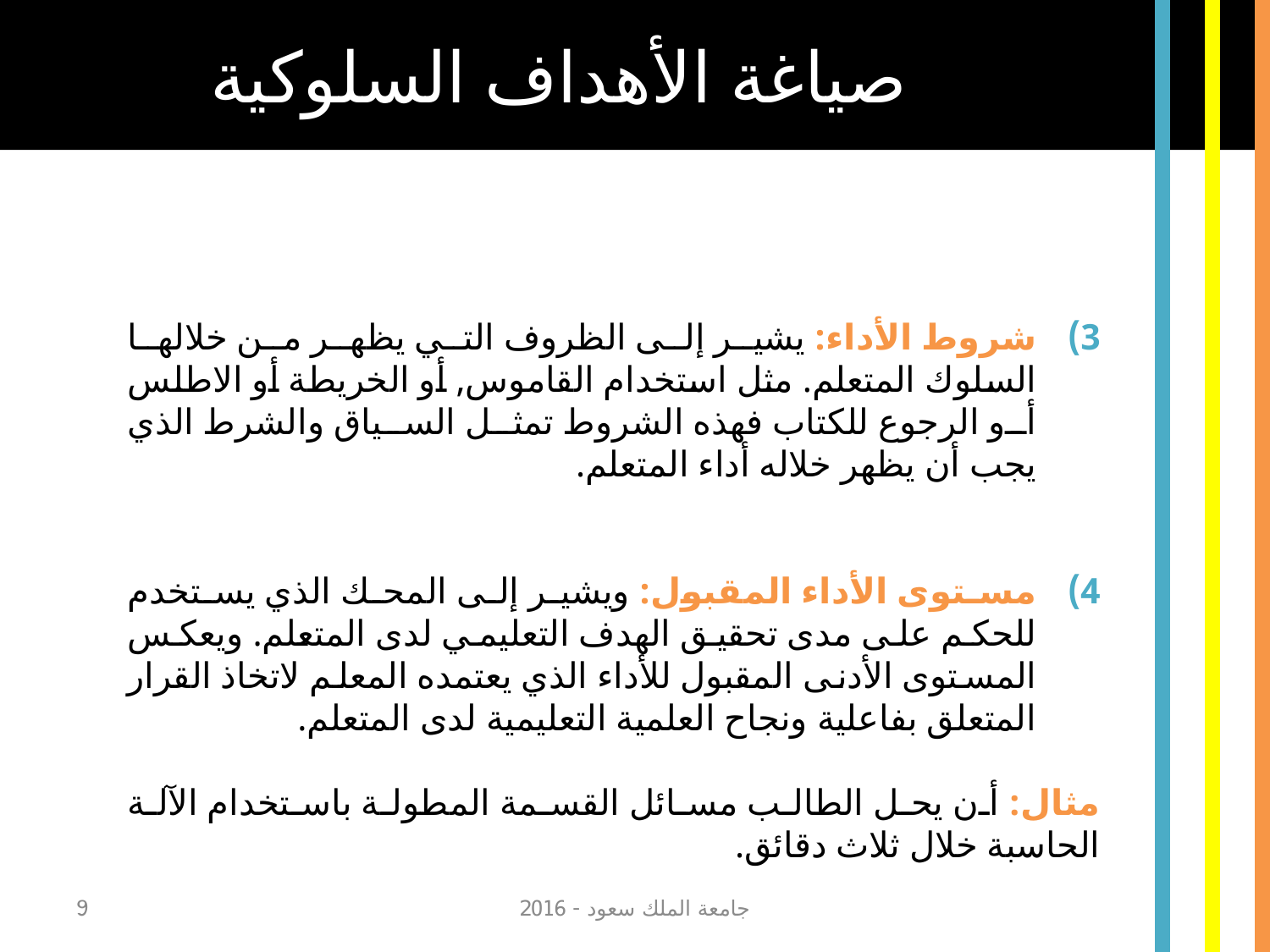

صياغة الأهداف السلوكية

شروط الأداء: يشير إلى الظروف التي يظهر من خلالها السلوك المتعلم. مثل استخدام القاموس, أو الخريطة أو الاطلس أو الرجوع للكتاب فهذه الشروط تمثل السياق والشرط الذي يجب أن يظهر خلاله أداء المتعلم.

مستوى الأداء المقبول: ويشير إلى المحك الذي يستخدم للحكم على مدى تحقيق الهدف التعليمي لدى المتعلم. ويعكس المستوى الأدنى المقبول للأداء الذي يعتمده المعلم لاتخاذ القرار المتعلق بفاعلية ونجاح العلمية التعليمية لدى المتعلم.

مثال: أن يحل الطالب مسائل القسمة المطولة باستخدام الآلة الحاسبة خلال ثلاث دقائق.
9
جامعة الملك سعود - 2016